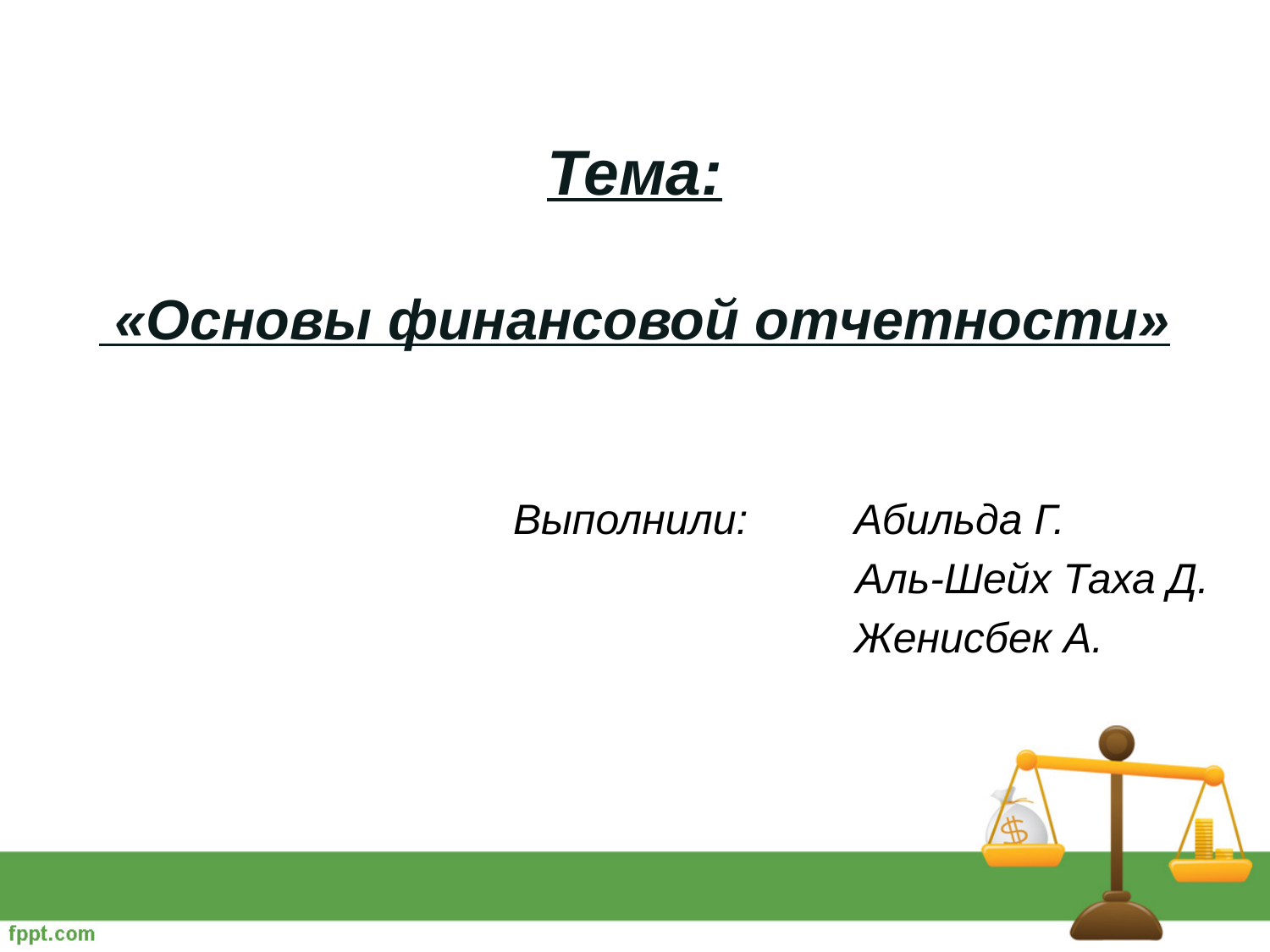

# Тема: «Основы финансовой отчетности»
Выполнили:         Абильда Г.
                                         Аль-Шейх Таха Д.
                                Женисбек А.